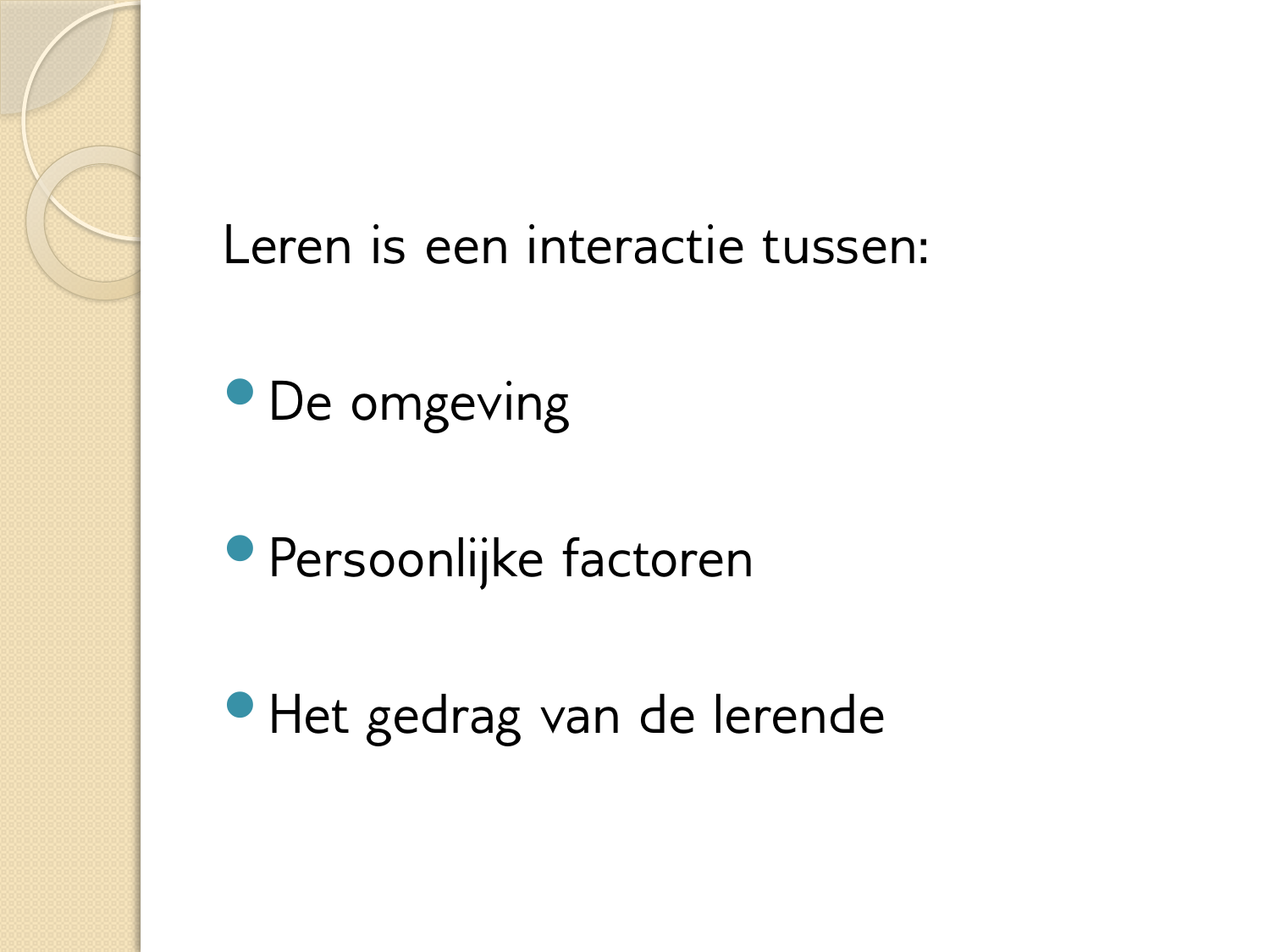

#
Leren is een interactie tussen:

De omgeving

Persoonlijke factoren

Het gedrag van de lerende